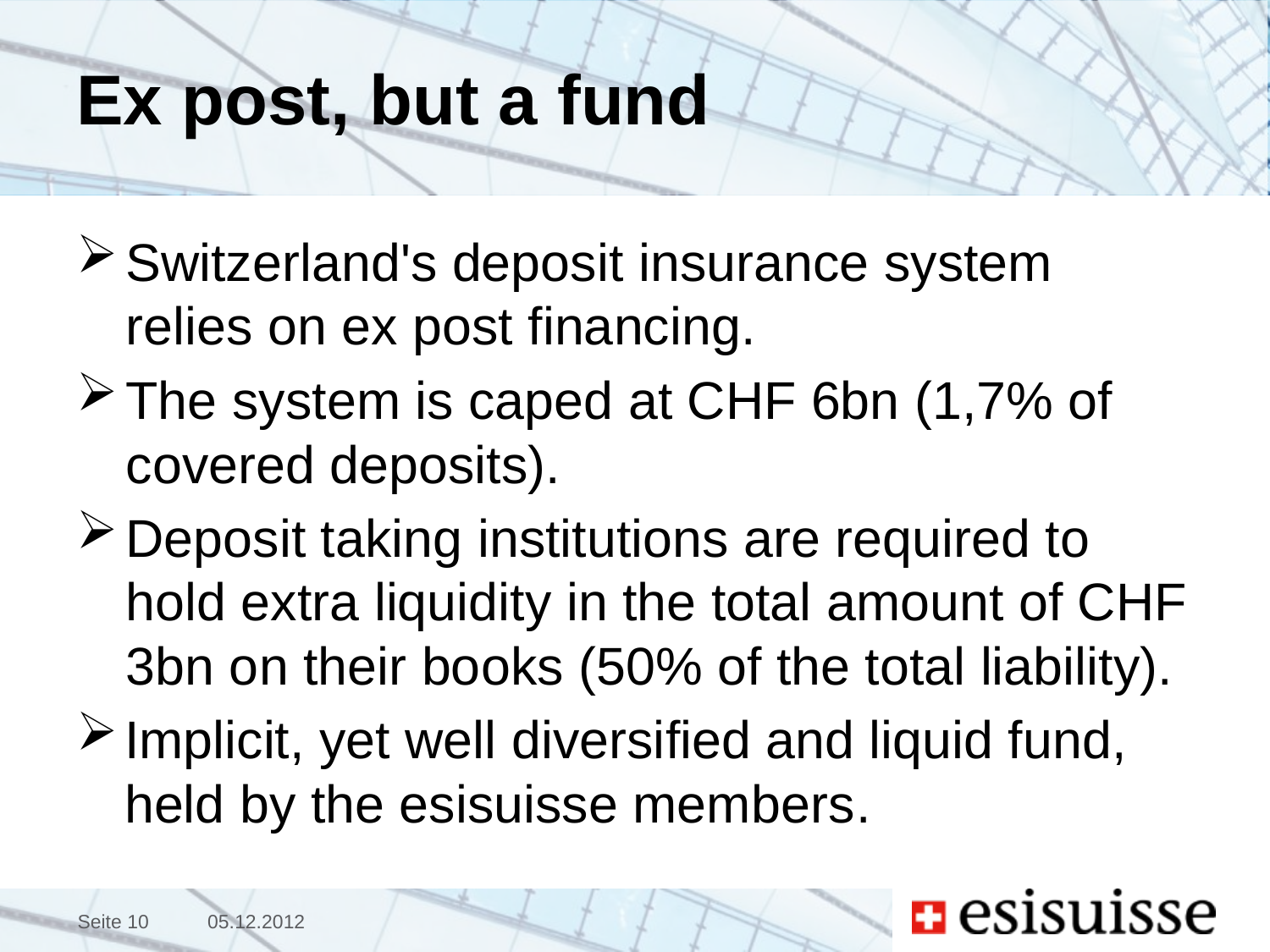

# Ex post, but a fund
Switzerland's deposit insurance system relies on ex post financing.
The system is caped at CHF 6bn (1,7% of covered deposits).
Deposit taking institutions are required to hold extra liquidity in the total amount of CHF 3bn on their books (50% of the total liability).
Implicit, yet well diversified and liquid fund, held by the esisuisse members.

Seite 10
05.12.2012